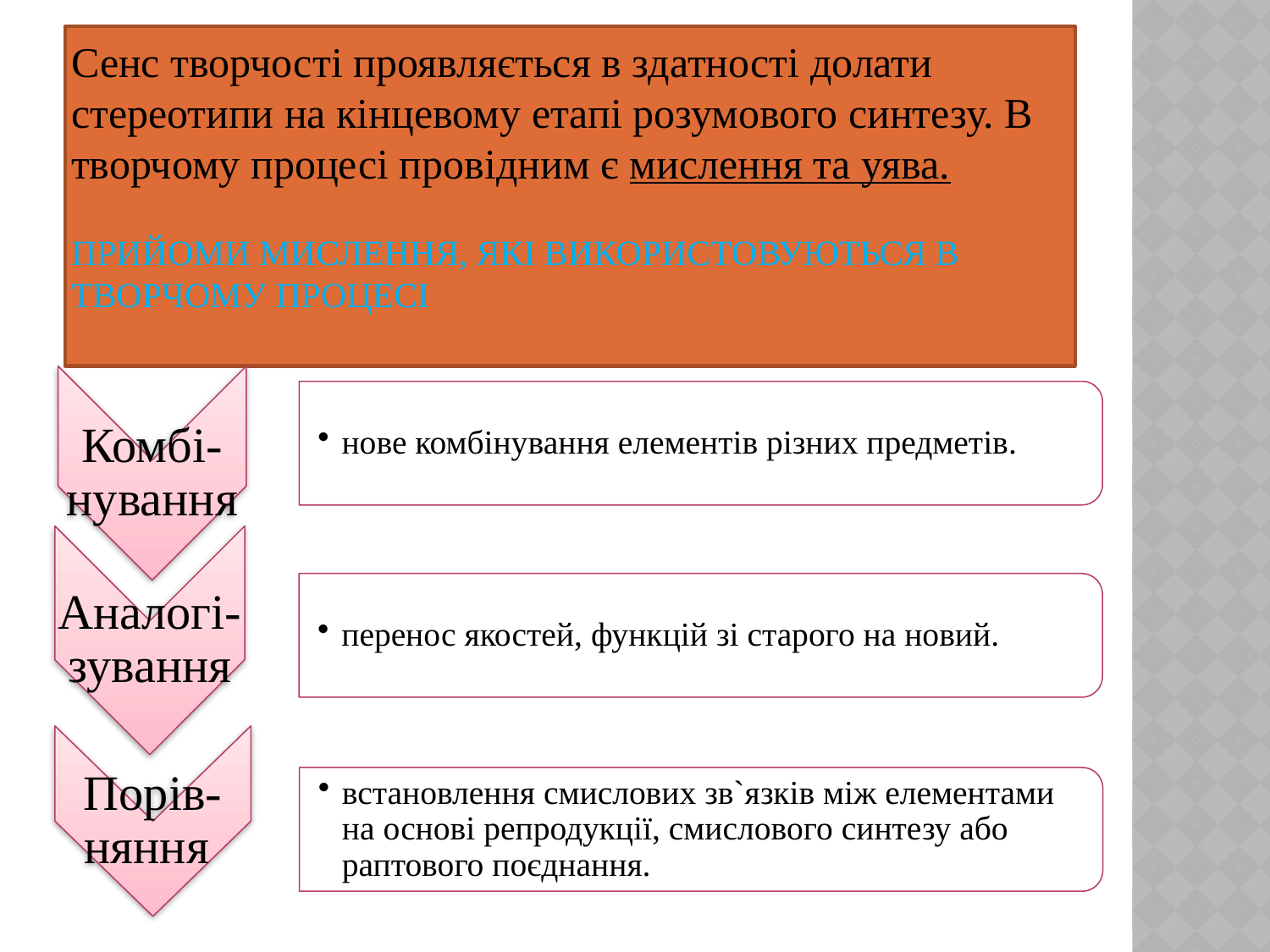

# Сенс творчості проявляється в здатності долати стереотипи на кінцевому етапі розумового синтезу. В творчому процесі провідним є мислення та уява. Прийоми мислення, які використовуються в творчому процесі
Комбі-нування
нове комбінування елементів різних предметів.
Аналогі-зування
перенос якостей, функцій зі старого на новий.
Порів-няння
встановлення смислових зв`язків між елементами на основі репродукції, смислового синтезу або раптового поєднання.